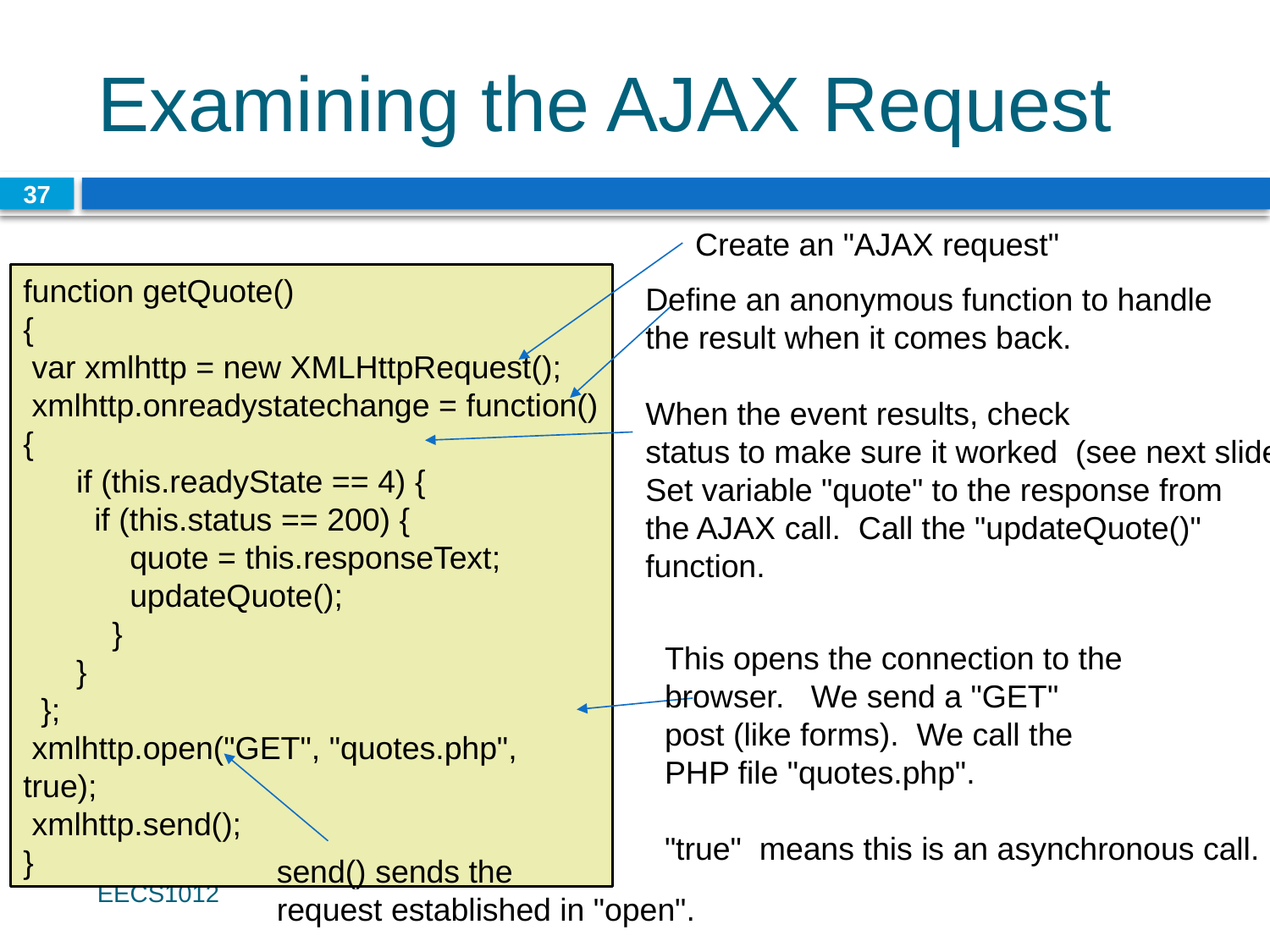

# Examining the AJAX Request
37
Create an "AJAX request"
function getQuote()
{
 var xmlhttp = new XMLHttpRequest();
 xmlhttp.onreadystatechange = function() {
      if (this.readyState == 4) {
        if (this.status == 200) {
            quote = this.responseText;
            updateQuote();
          }
      }
  };
 xmlhttp.open("GET", "quotes.php", true);
 xmlhttp.send();
}
Define an anonymous function to handle
the result when it comes back.

When the event results, check
status to make sure it worked  (see next slide).
Set variable "quote" to the response from
the AJAX call.  Call the "updateQuote()"
function.
This opens the connection to the
browser.   We send a "GET"
post (like forms).  We call the
PHP file "quotes.php".

"true"  means this is an asynchronous call.
send() sends the
request established in "open".
EECS1012